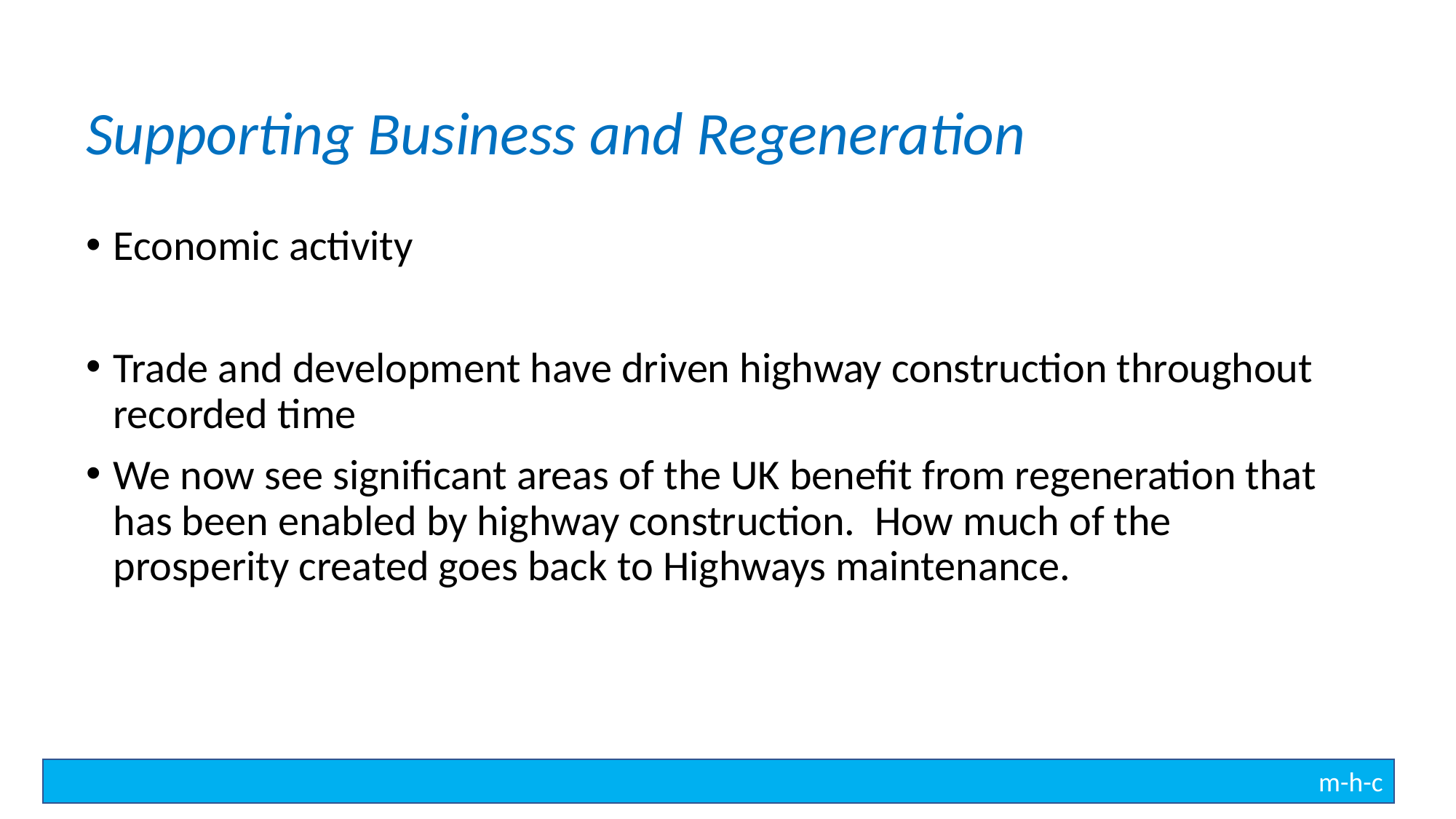

Supporting Business and Regeneration
Economic activity

Trade and development have driven highway construction throughout recorded time
We now see significant areas of the UK benefit from regeneration that has been enabled by highway construction.  How much of the prosperity created goes back to Highways maintenance.
m-h-c